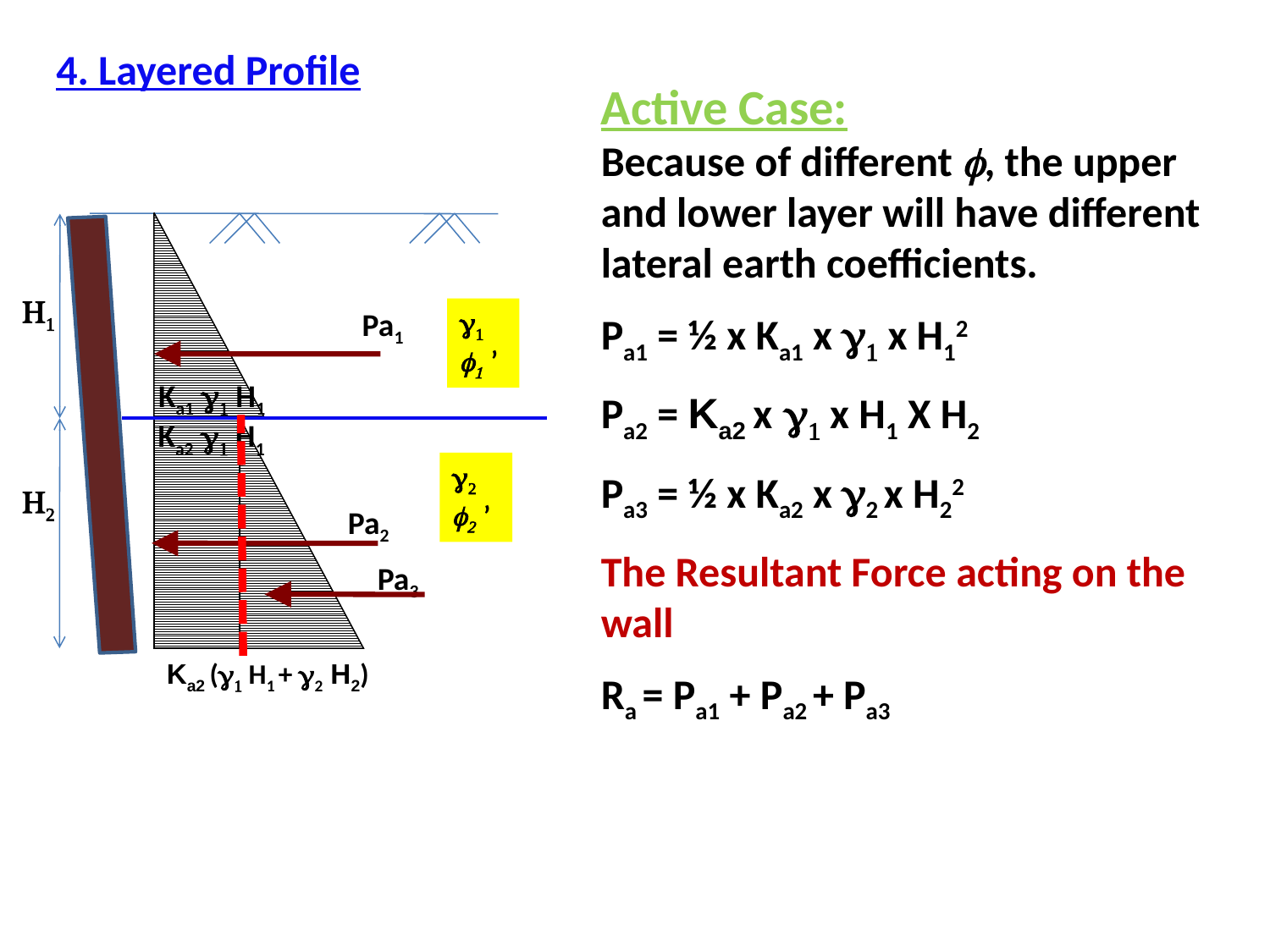

4. Layered Profile
Active Case:
Because of different φ, the upper and lower layer will have different lateral earth coefficients.
Pa1 = ½ x Ka1 x γ1 x H12
Pa2 = Ka2 x γ1 x H1 X H2
Pa3 = ½ x Ka2 x γ2 x H22
The Resultant Force acting on the wall
Ra = Pa1 + Pa2 + Pa3

Η1
Pa1
γ1
φ1 ’

Ka1 γ1 H1
Ka2 γ1 H1

γ2
φ2 ’
Η2
Pa2

Pa3

Ka2 (γ1 H1 + γ2 H2)